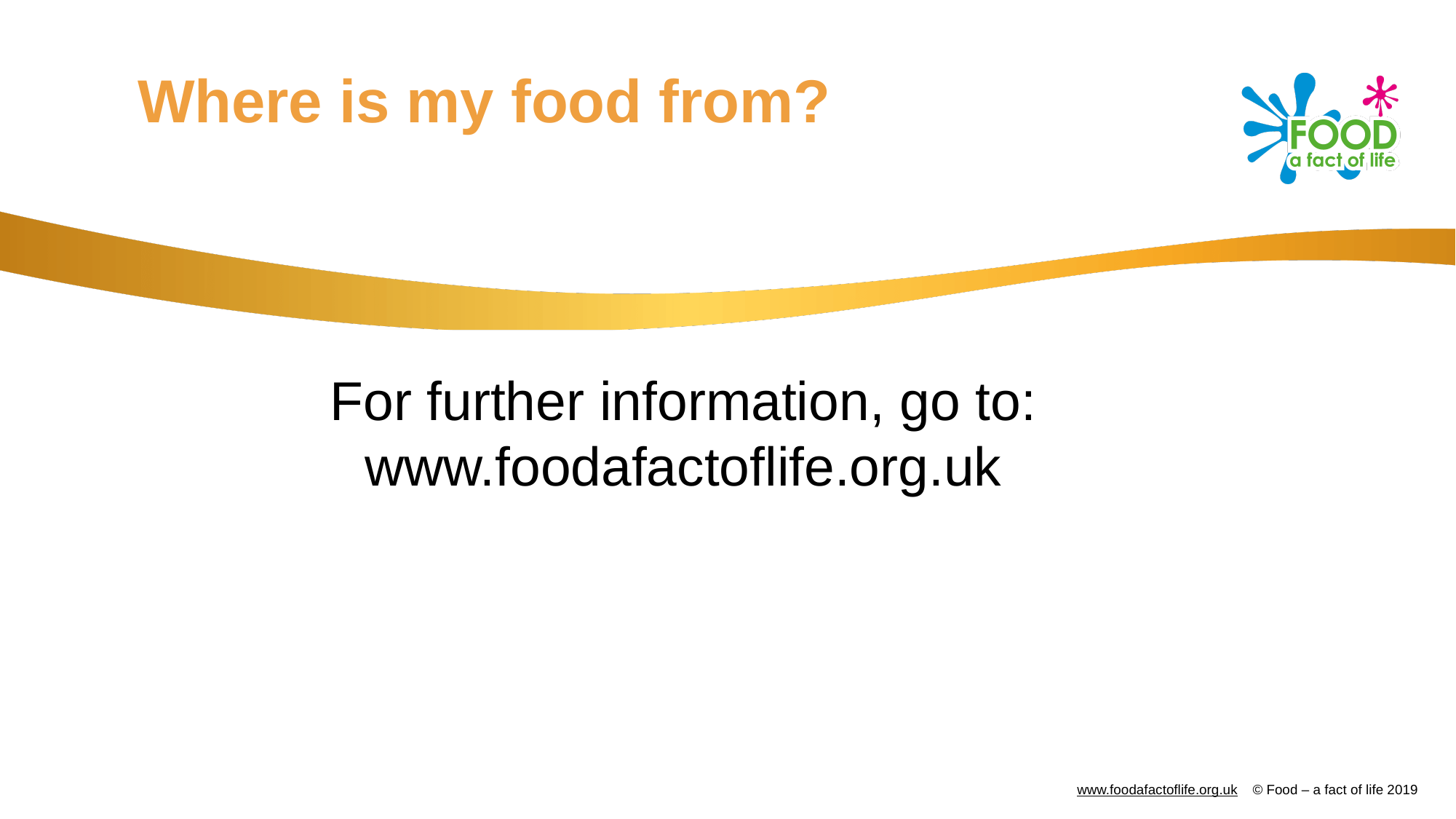

# Where is my food from?
For further information, go to:
www.foodafactoflife.org.uk